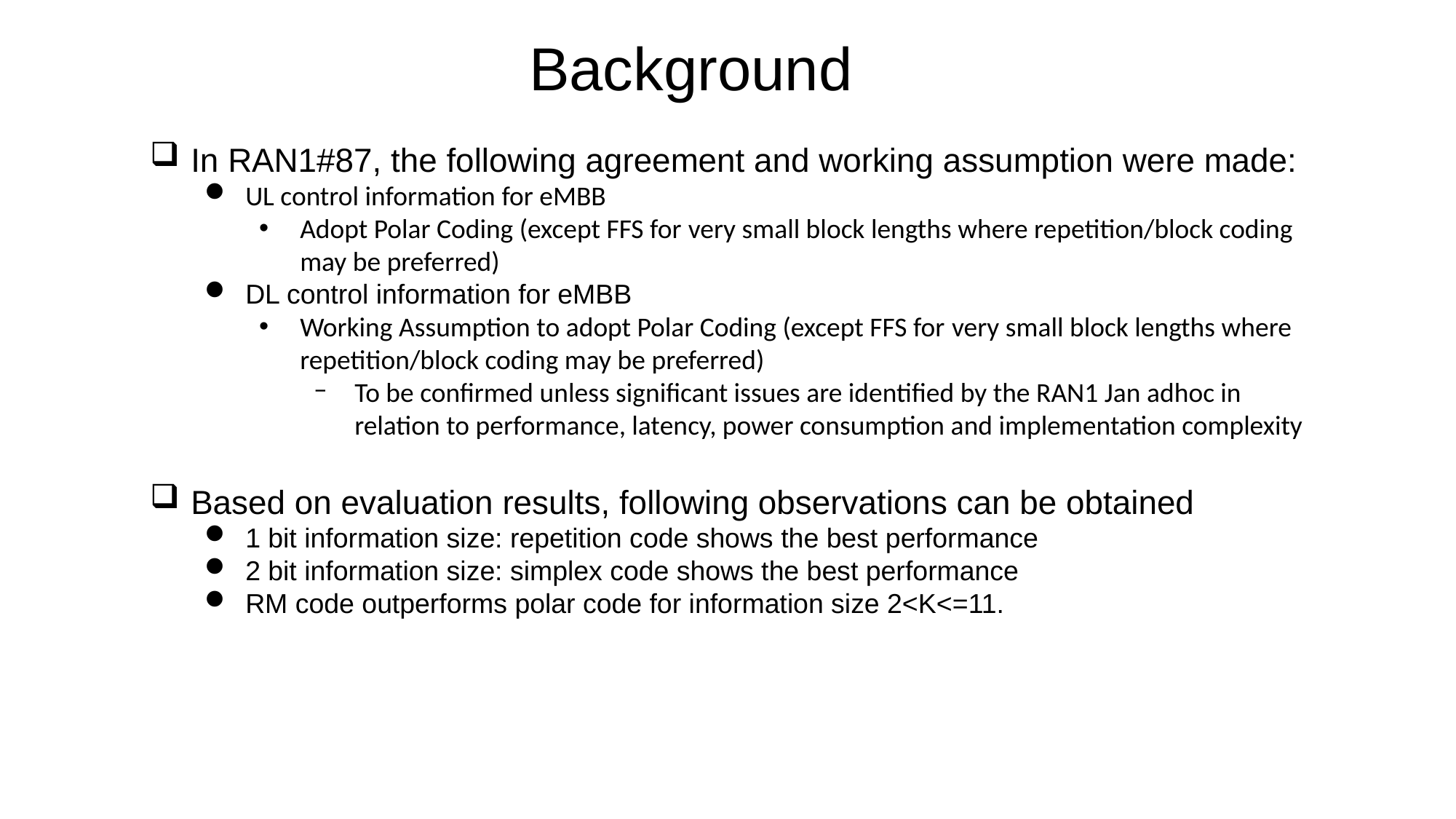

Background
#
In RAN1#87, the following agreement and working assumption were made:
UL control information for eMBB
Adopt Polar Coding (except FFS for very small block lengths where repetition/block coding may be preferred)
DL control information for eMBB
Working Assumption to adopt Polar Coding (except FFS for very small block lengths where repetition/block coding may be preferred)
To be confirmed unless significant issues are identified by the RAN1 Jan adhoc in relation to performance, latency, power consumption and implementation complexity

Based on evaluation results, following observations can be obtained
1 bit information size: repetition code shows the best performance
2 bit information size: simplex code shows the best performance
RM code outperforms polar code for information size 2<K<=11.